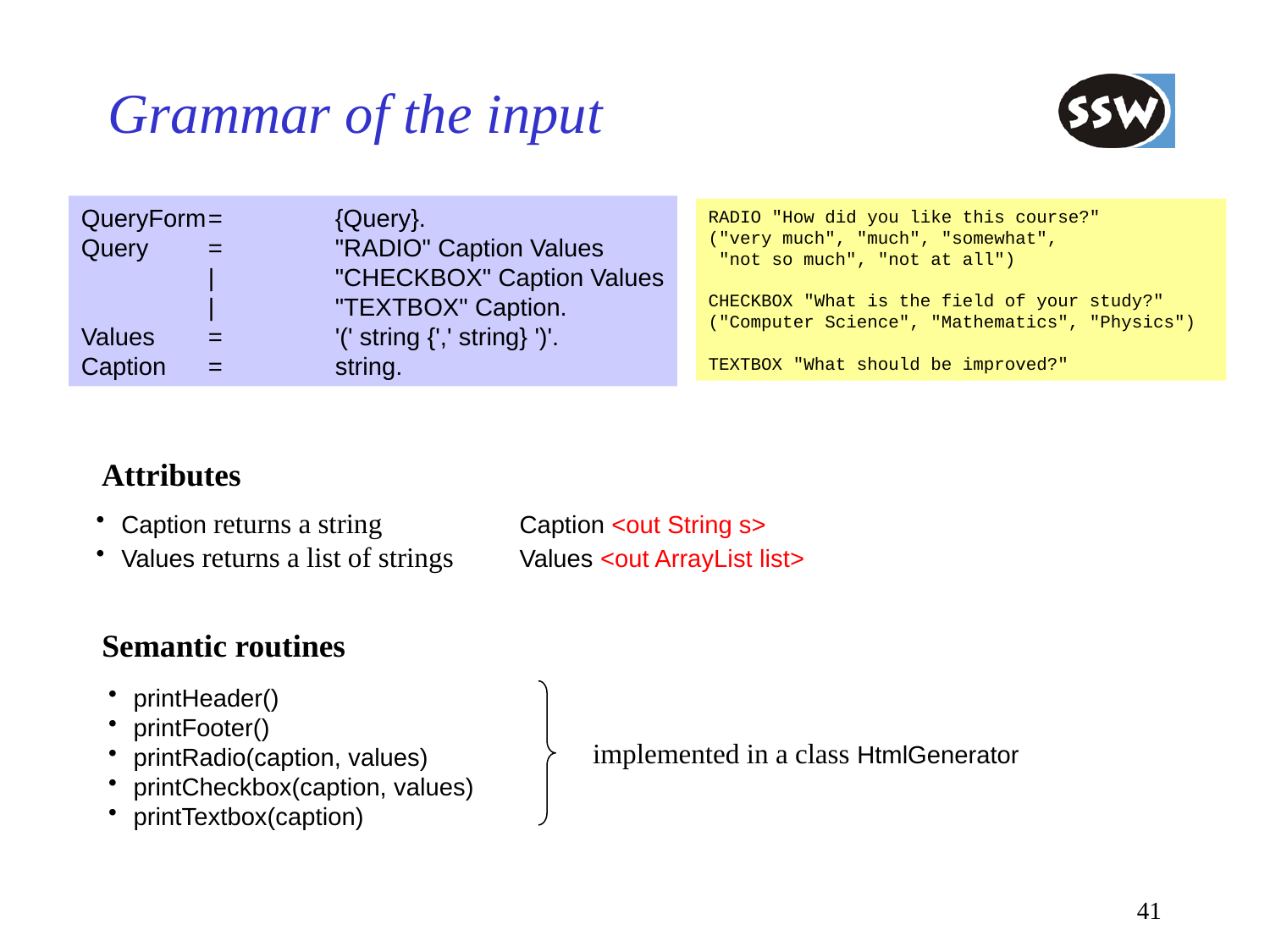

# Grammar of the input
QueryForm	=	{Query}.
Query	=	"RADIO" Caption Values
	|	"CHECKBOX" Caption Values
	|	"TEXTBOX" Caption.
Values	=	'(' string {',' string} ')'.
Caption	=	string.
RADIO "How did you like this course?"
("very much", "much", "somewhat",
 "not so much", "not at all")

CHECKBOX "What is the field of your study?"
("Computer Science", "Mathematics", "Physics")

TEXTBOX "What should be improved?"
Attributes
Caption returns a string	Caption <out String s>
Values returns a list of strings	Values <out ArrayList list>
Semantic routines
printHeader()
printFooter()
printRadio(caption, values)
printCheckbox(caption, values)
printTextbox(caption)

implemented in a class HtmlGenerator
41